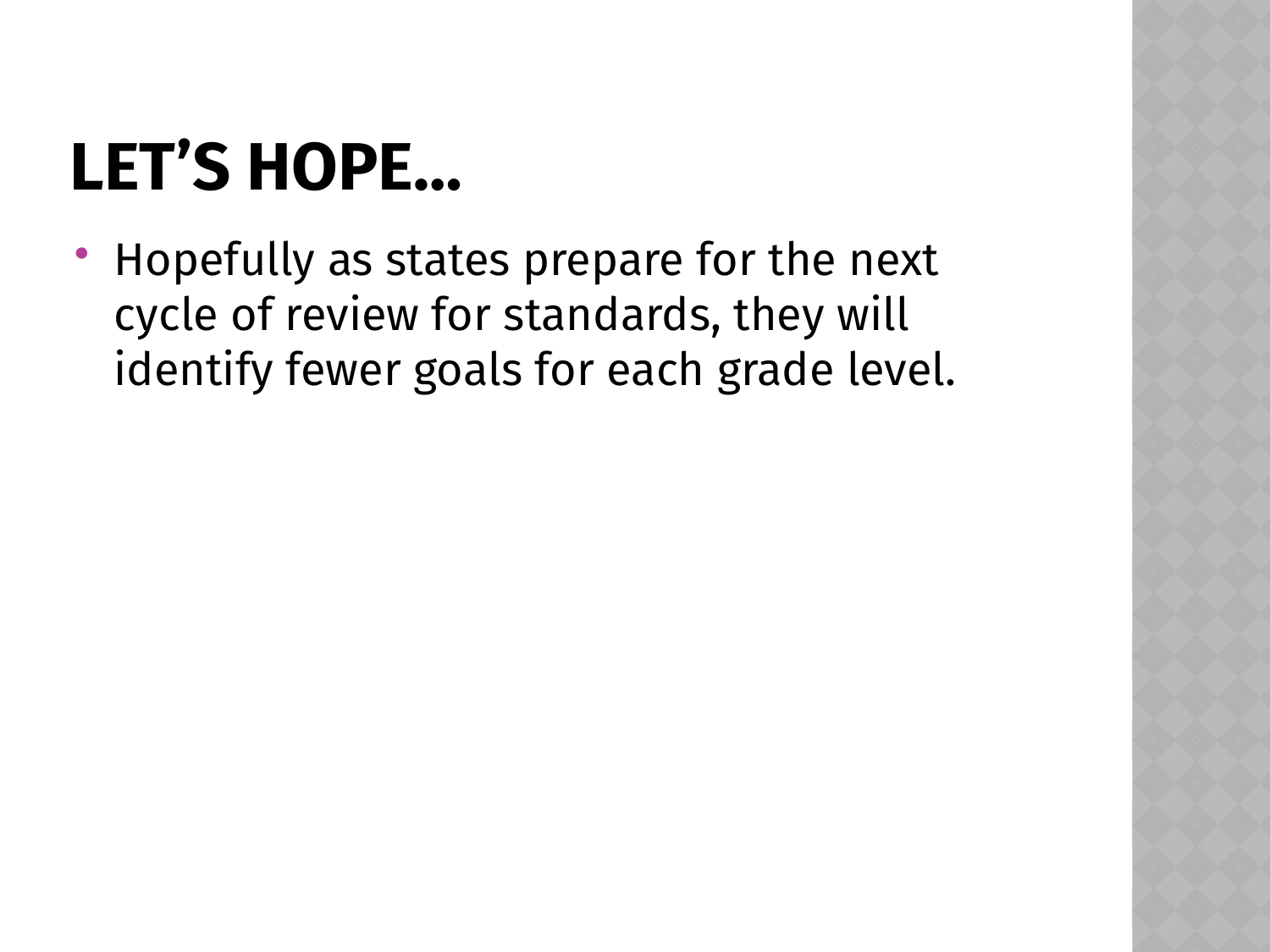

# Let’s hope…
Hopefully as states prepare for the next cycle of review for standards, they will identify fewer goals for each grade level.